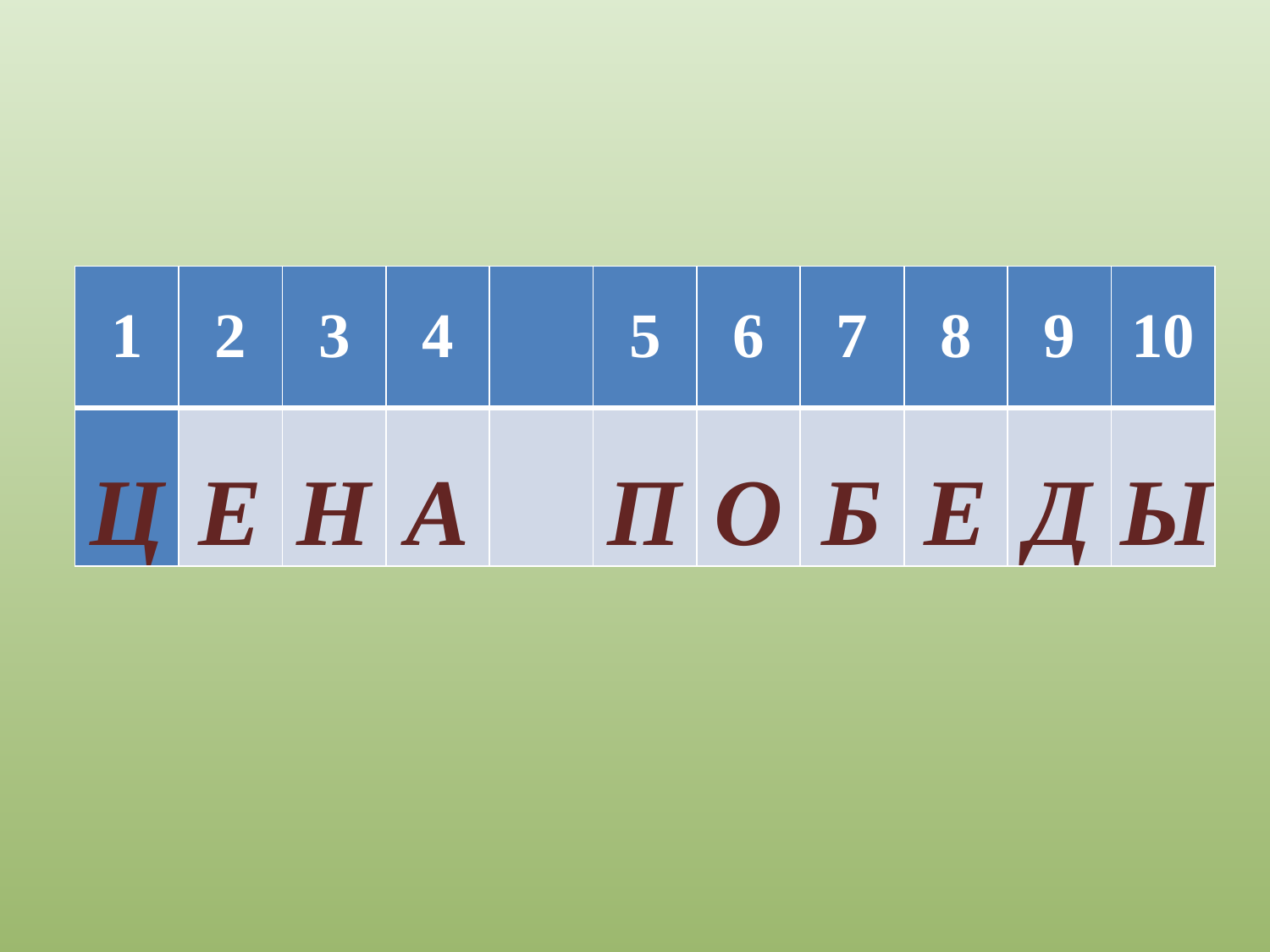

| 1 | 2 | 3 | 4 |  | 5 | 6 | 7 | 8 | 9 | 10 |
| --- | --- | --- | --- | --- | --- | --- | --- | --- | --- | --- |
| Ц | Е | Н | А |  | П | О | Б | Е | Д | Ы |